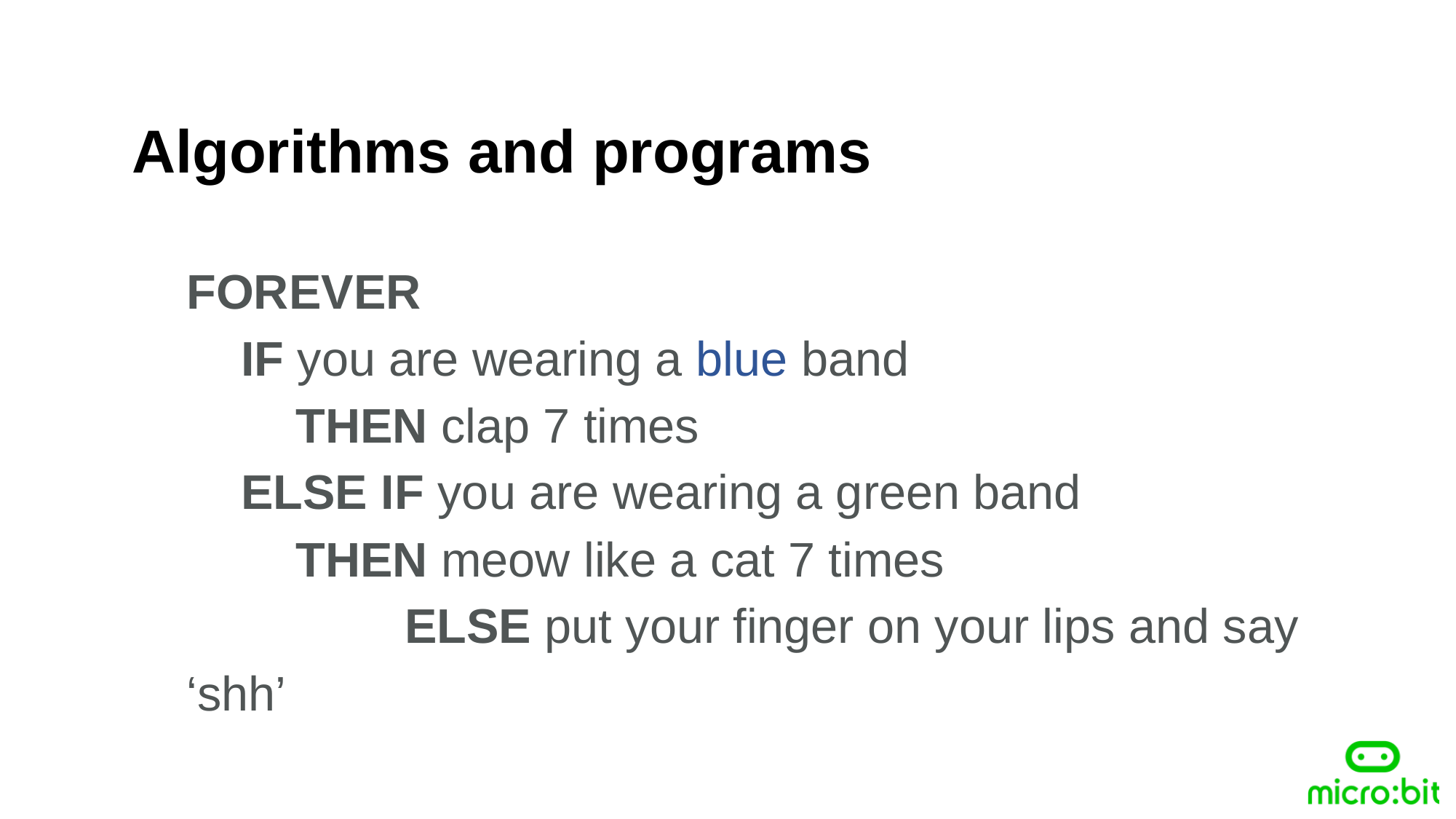

Algorithms and programs

FOREVER
IF you are wearing a blue band
THEN clap 7 times
ELSE IF you are wearing a green band
THEN meow like a cat 7 times
		ELSE put your finger on your lips and say ‘shh’